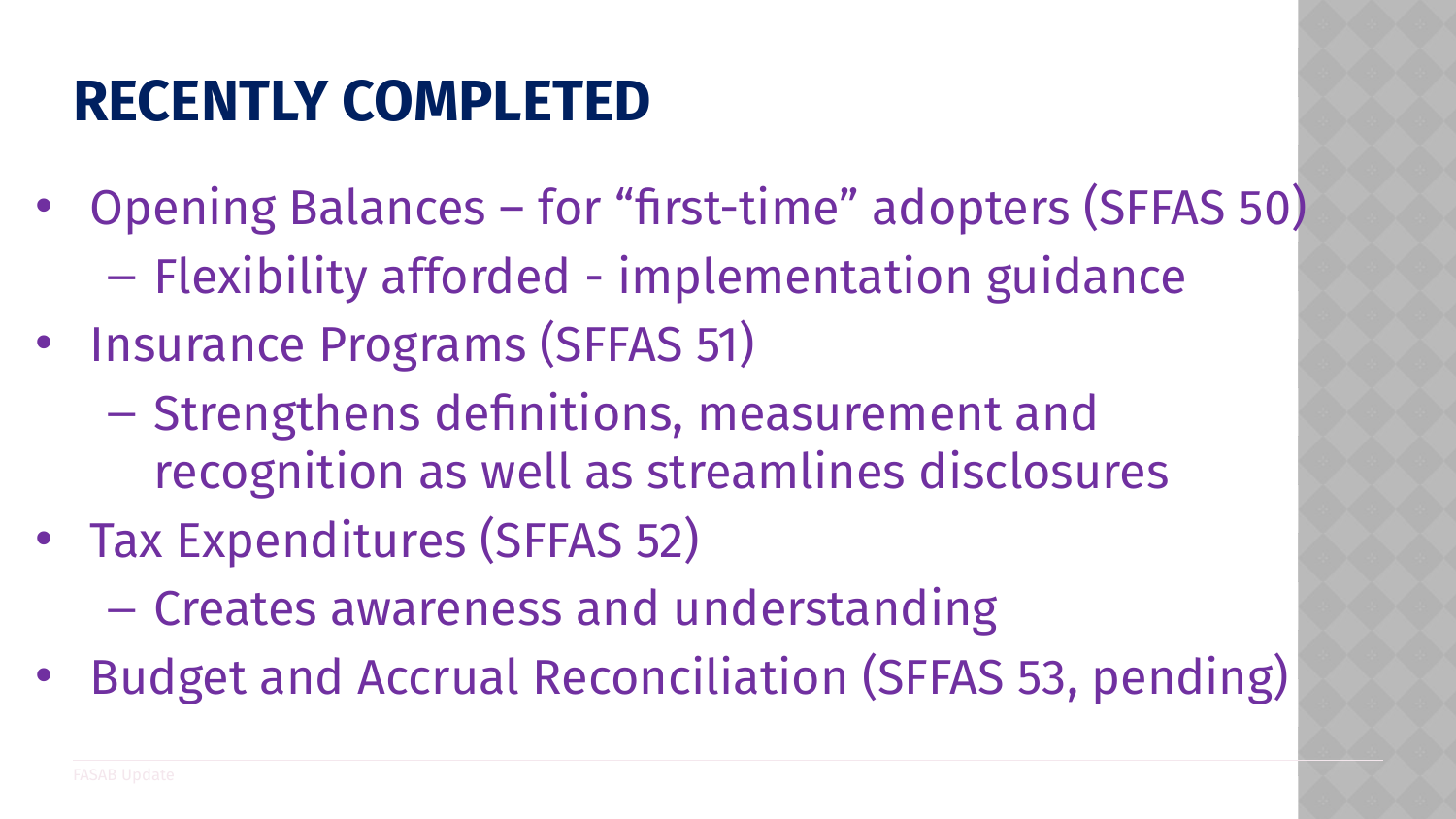

# Recently Completed
Opening Balances – for “first-time” adopters (SFFAS 50)
Flexibility afforded - implementation guidance
Insurance Programs (SFFAS 51)
Strengthens definitions, measurement and recognition as well as streamlines disclosures
Tax Expenditures (SFFAS 52)
Creates awareness and understanding
Budget and Accrual Reconciliation (SFFAS 53, pending)

FASAB Update